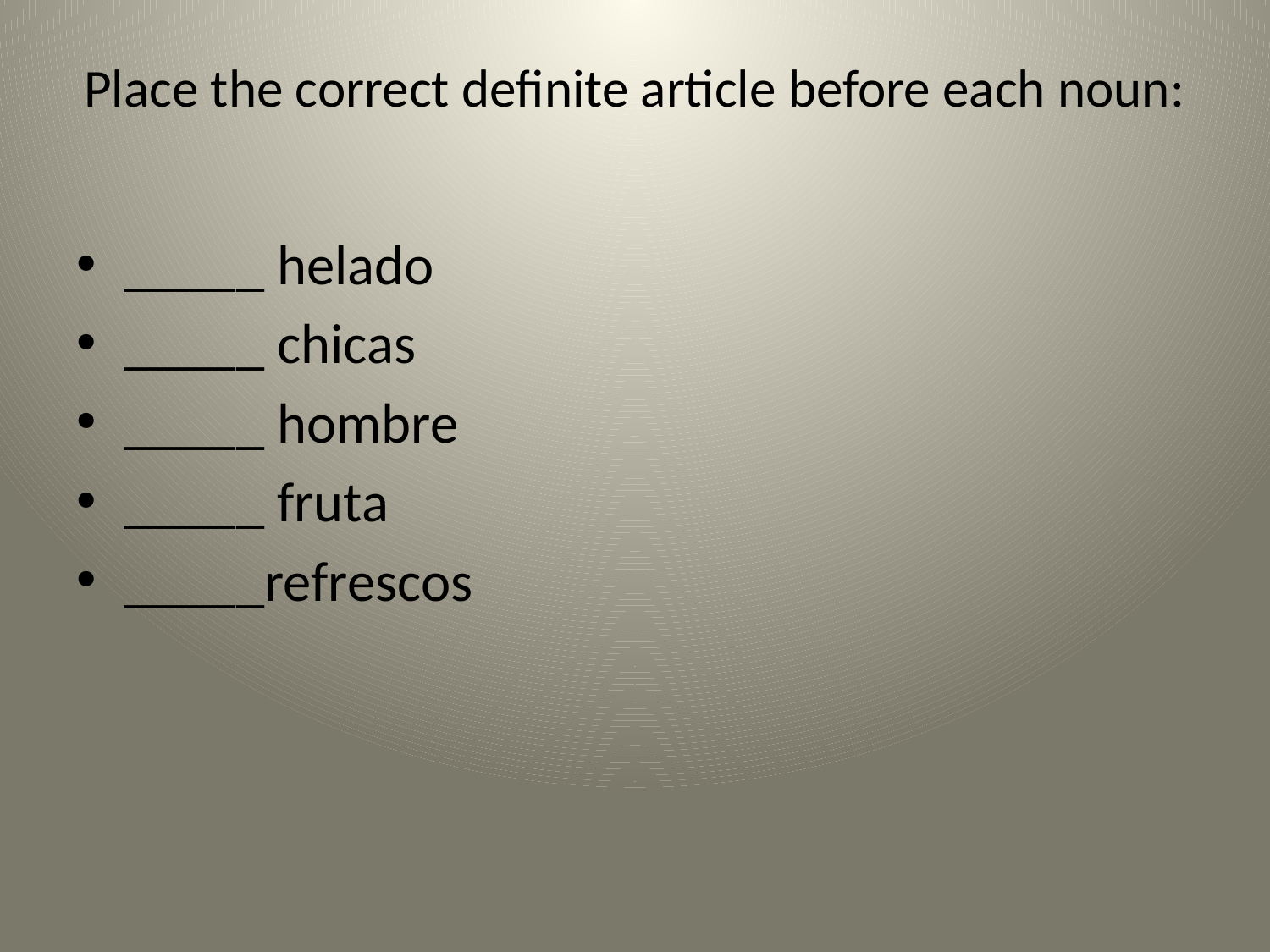

# Place the correct definite article before each noun:
_____ helado
_____ chicas
_____ hombre
_____ fruta
_____refrescos